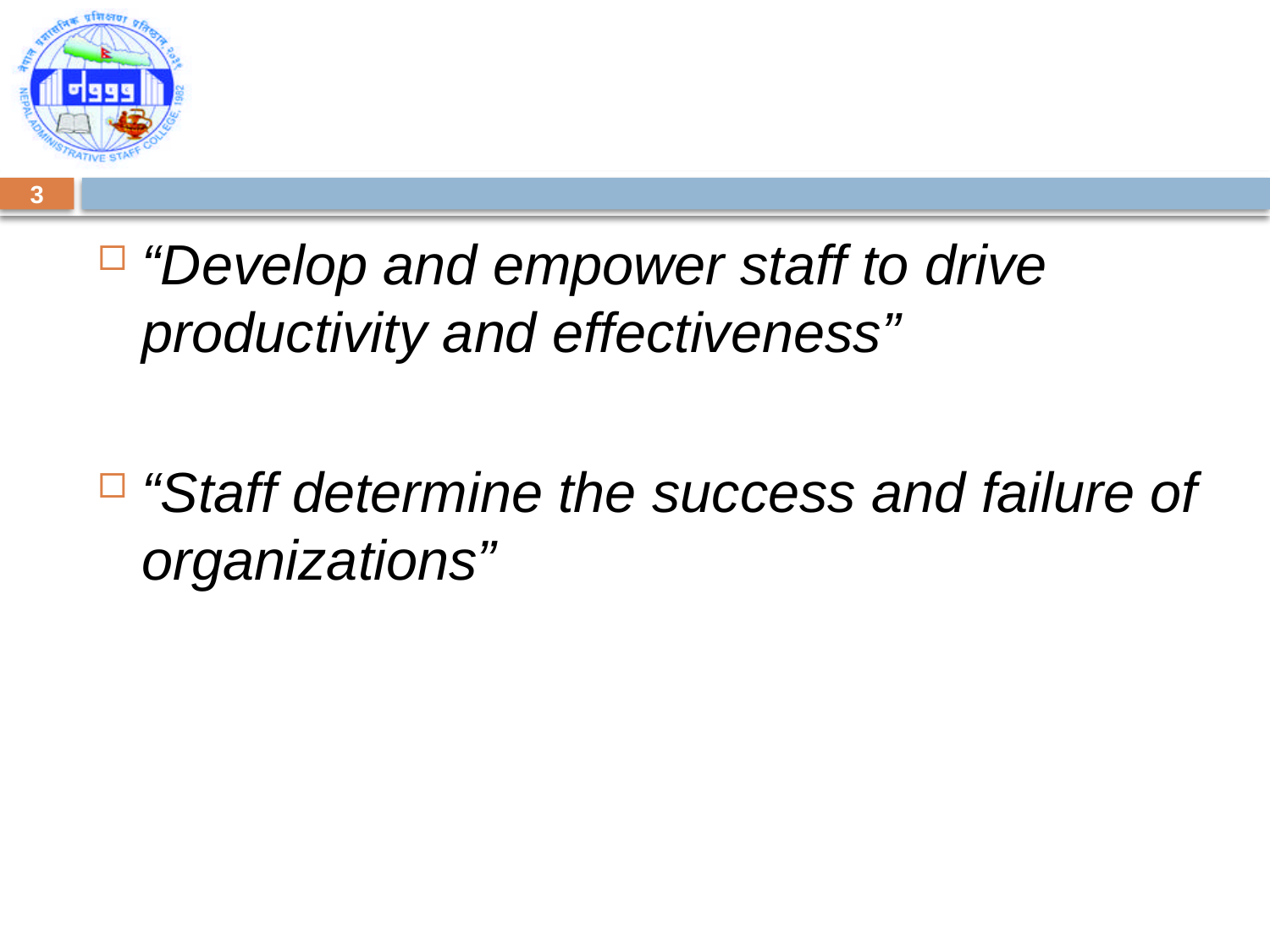

#
3
“Develop and empower staff to drive productivity and effectiveness”

“Staff determine the success and failure of organizations”